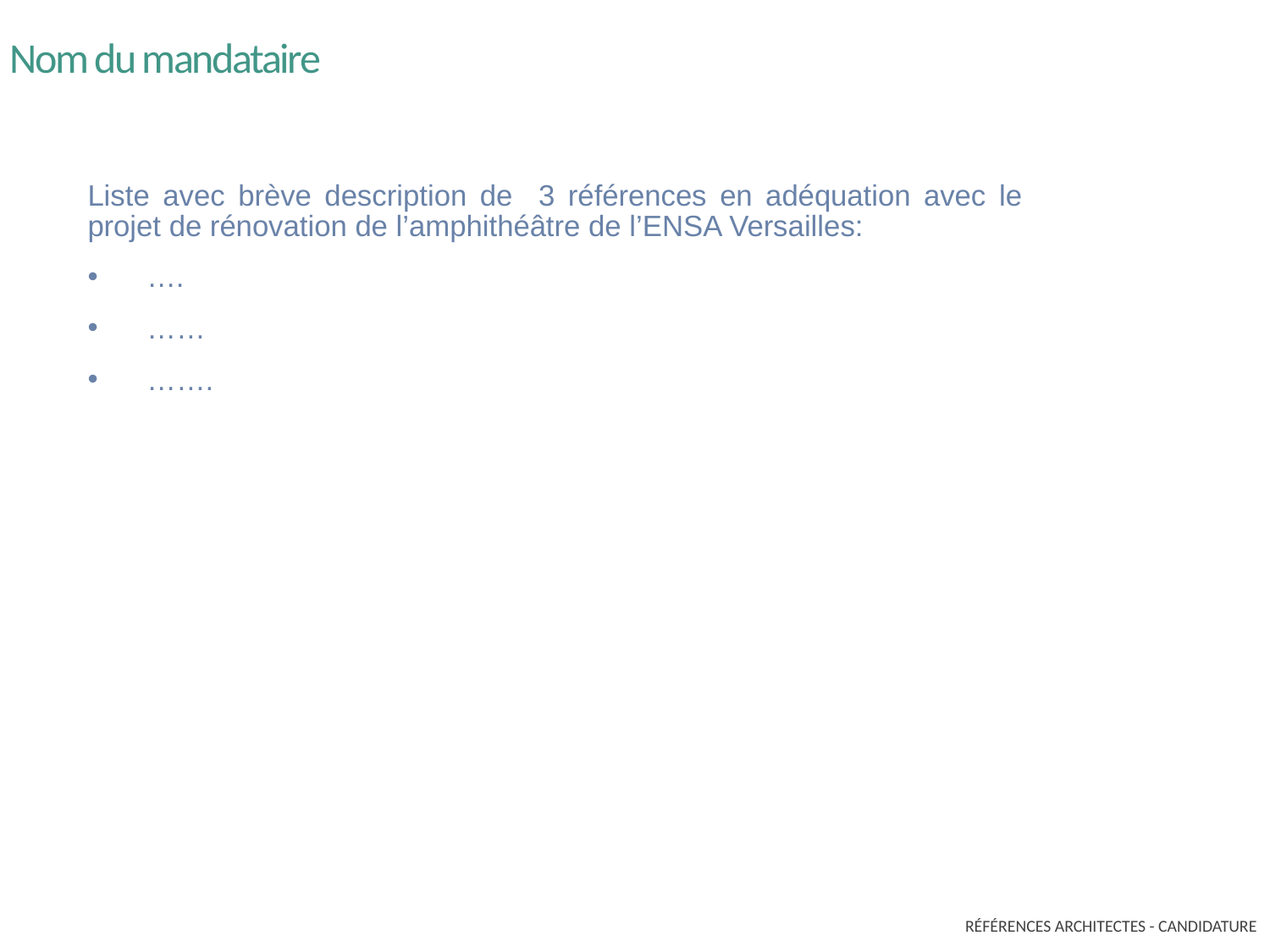

Nom du mandataire
Liste avec brève description de  3 références en adéquation avec le projet de rénovation de l’amphithéâtre de l’ENSA Versailles:
….
……
…….
Références architectes - Candidature